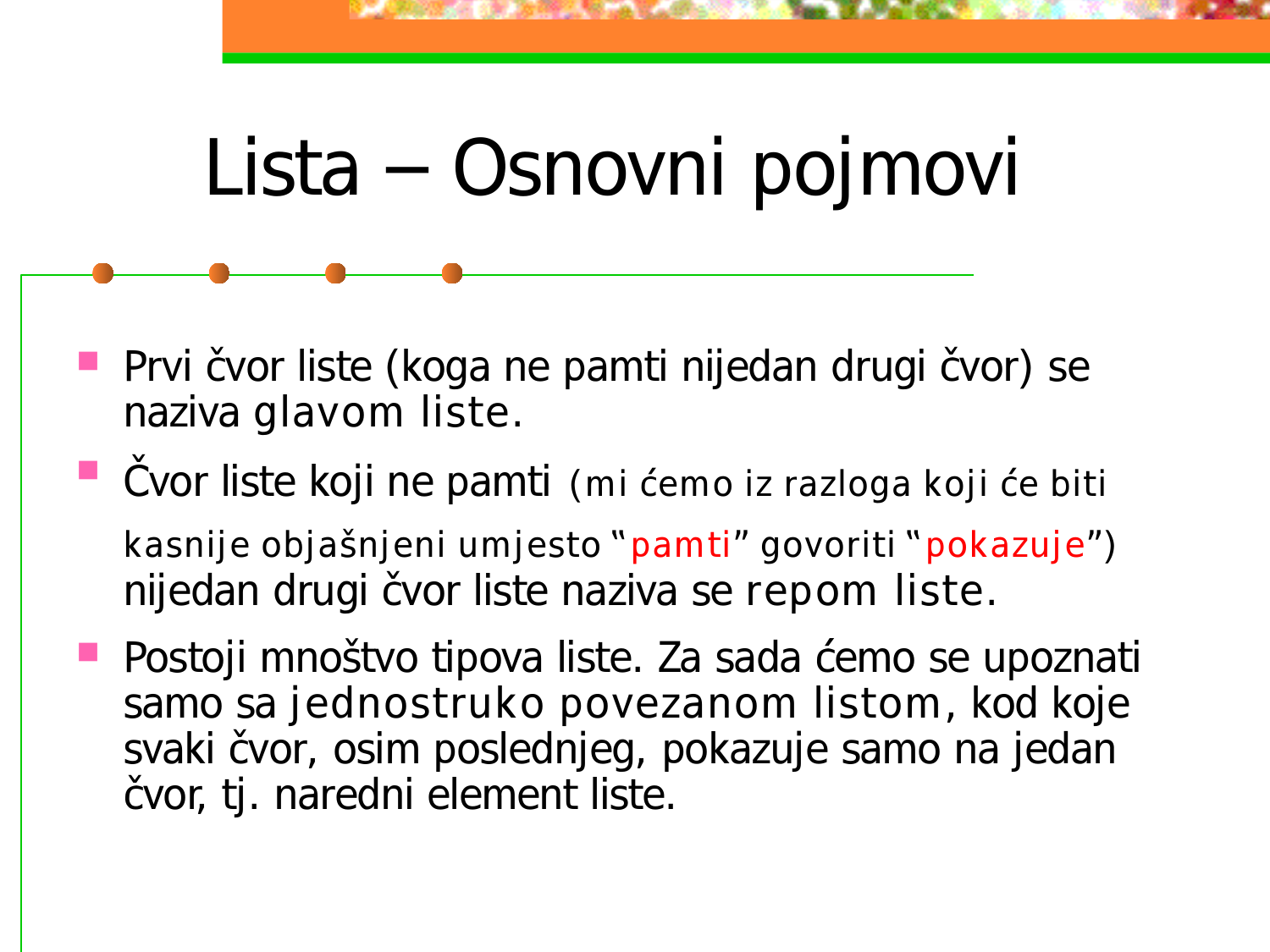

# Lista – Osnovni pojmovi
Prvi čvor liste (koga ne pamti nijedan drugi čvor) se naziva glavom liste.
Čvor liste koji ne pamti (mi ćemo iz razloga koji će biti kasnije objašnjeni umjesto “pamti” govoriti “pokazuje”) nijedan drugi čvor liste naziva se repom liste.
Postoji mnoštvo tipova liste. Za sada ćemo se upoznati samo sa jednostruko povezanom listom, kod koje svaki čvor, osim poslednjeg, pokazuje samo na jedan čvor, tj. naredni element liste.